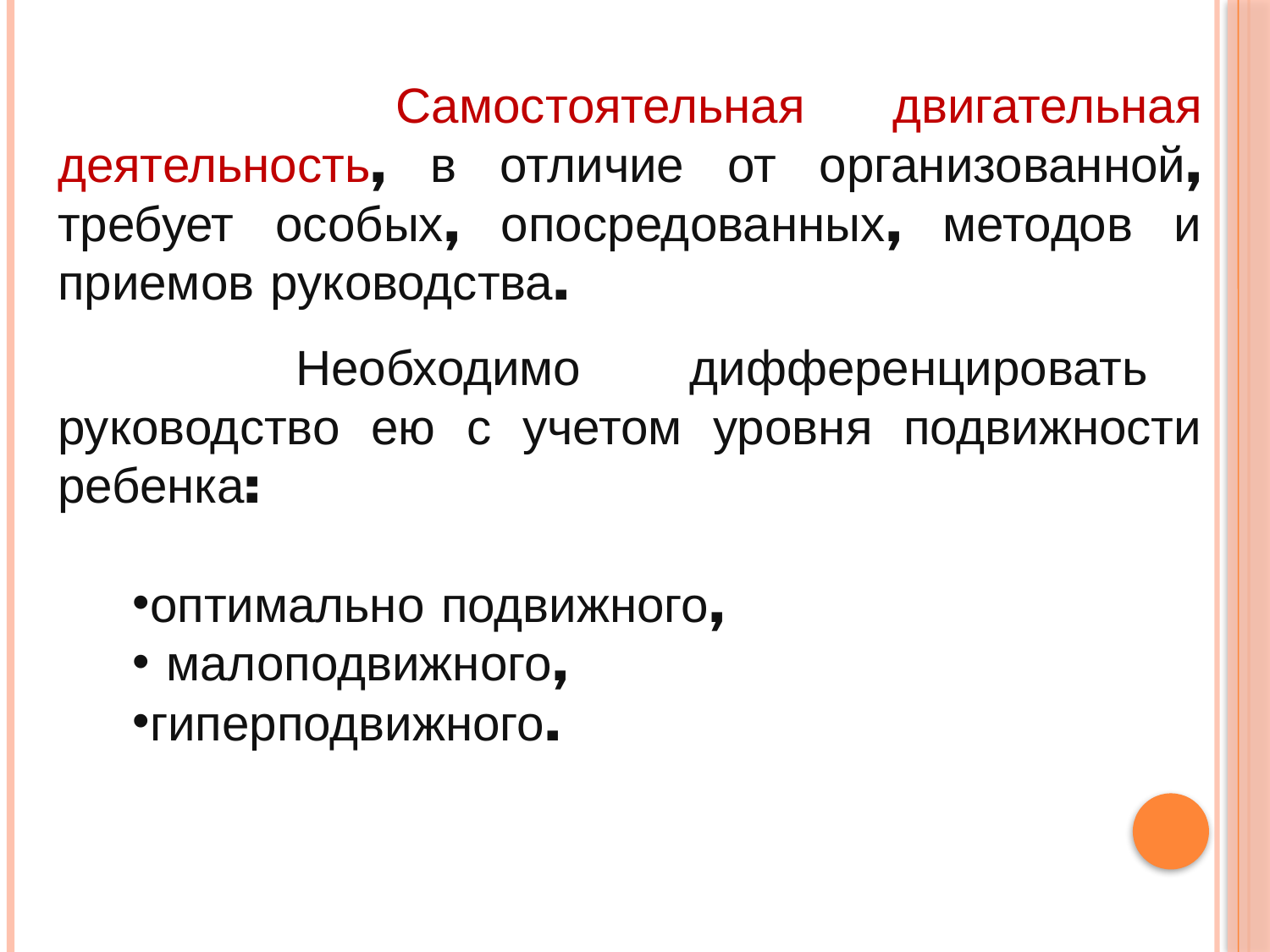

Самостоятельная двигательная деятельность, в отличие от организованной, требует особых, опосредованных, методов и приемов руководства.

   Необходимо  дифференцировать  руководство ею с учетом уровня подвижности ребенка:

оптимально подвижного,
 малоподвижного,
гиперподвижного.